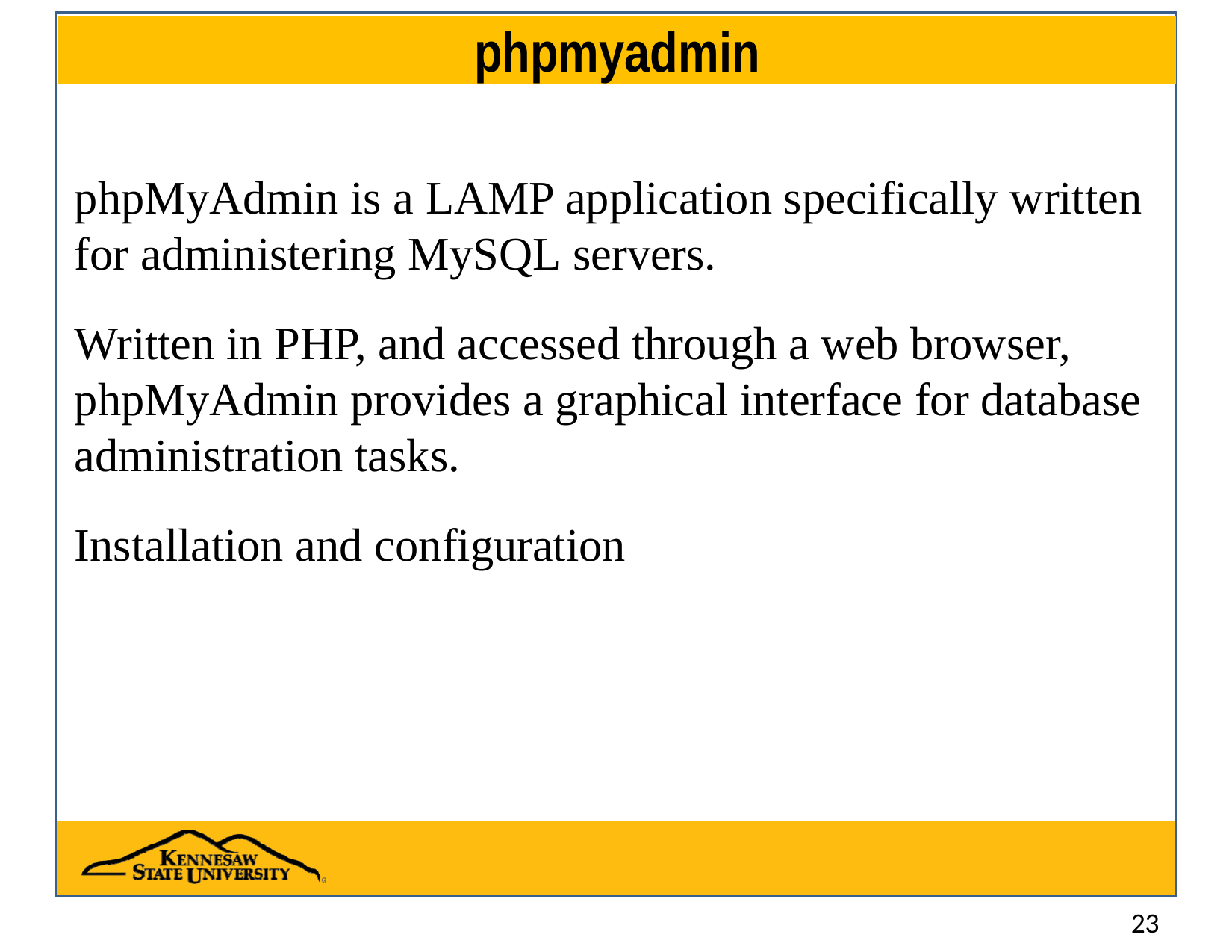

# phpmyadmin
phpMyAdmin is a LAMP application specifically written for administering MySQL servers.

Written in PHP, and accessed through a web browser, phpMyAdmin provides a graphical interface for database administration tasks.

Installation and configuration